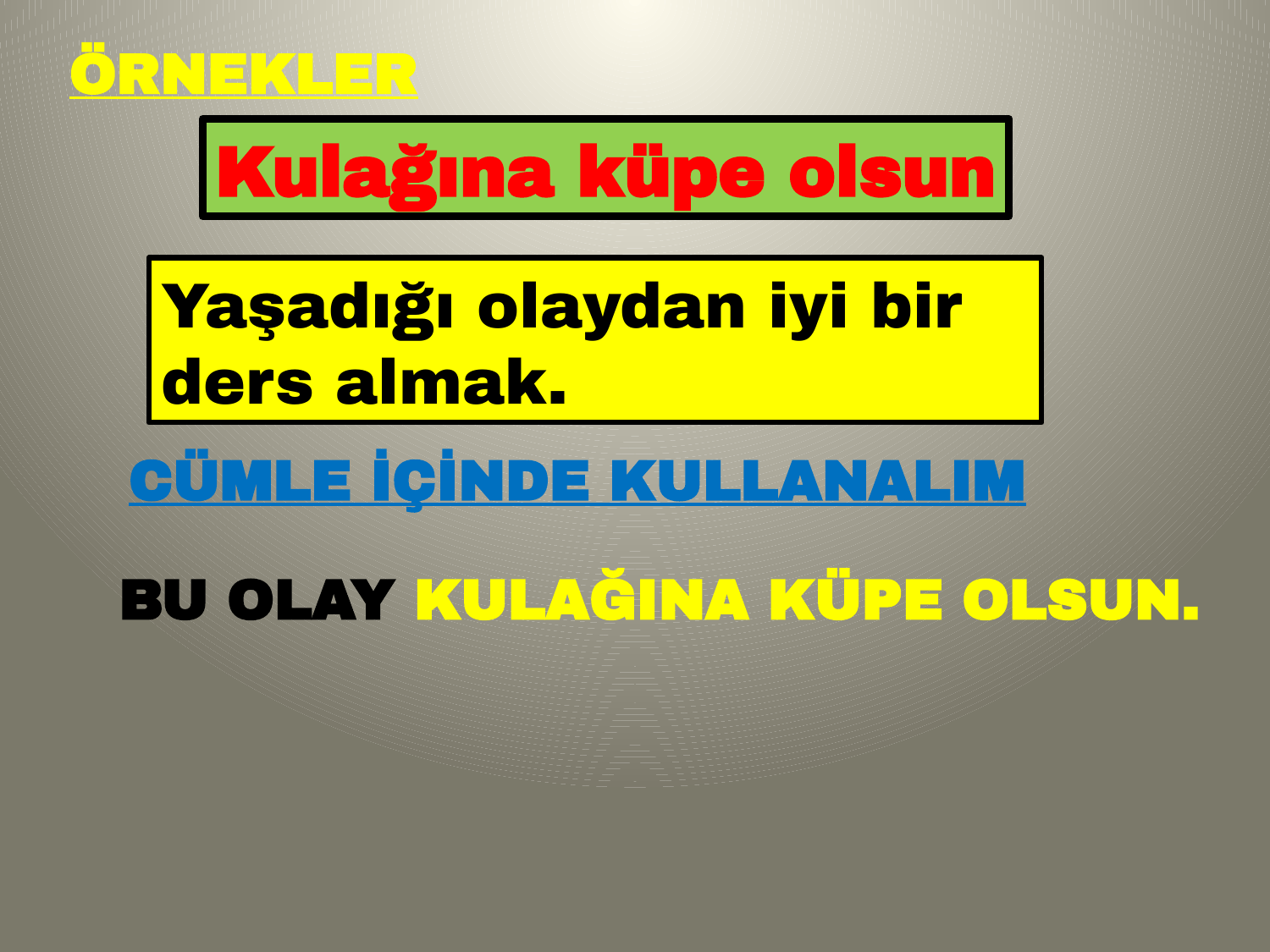

ÖRNEKLER

Kulağına küpe olsun
Yaşadığı olaydan iyi bir  ders almak.
    CÜMLE İÇİNDE KULLANALIM

    BU OLAY KULAĞINA KÜPE OLSUN.